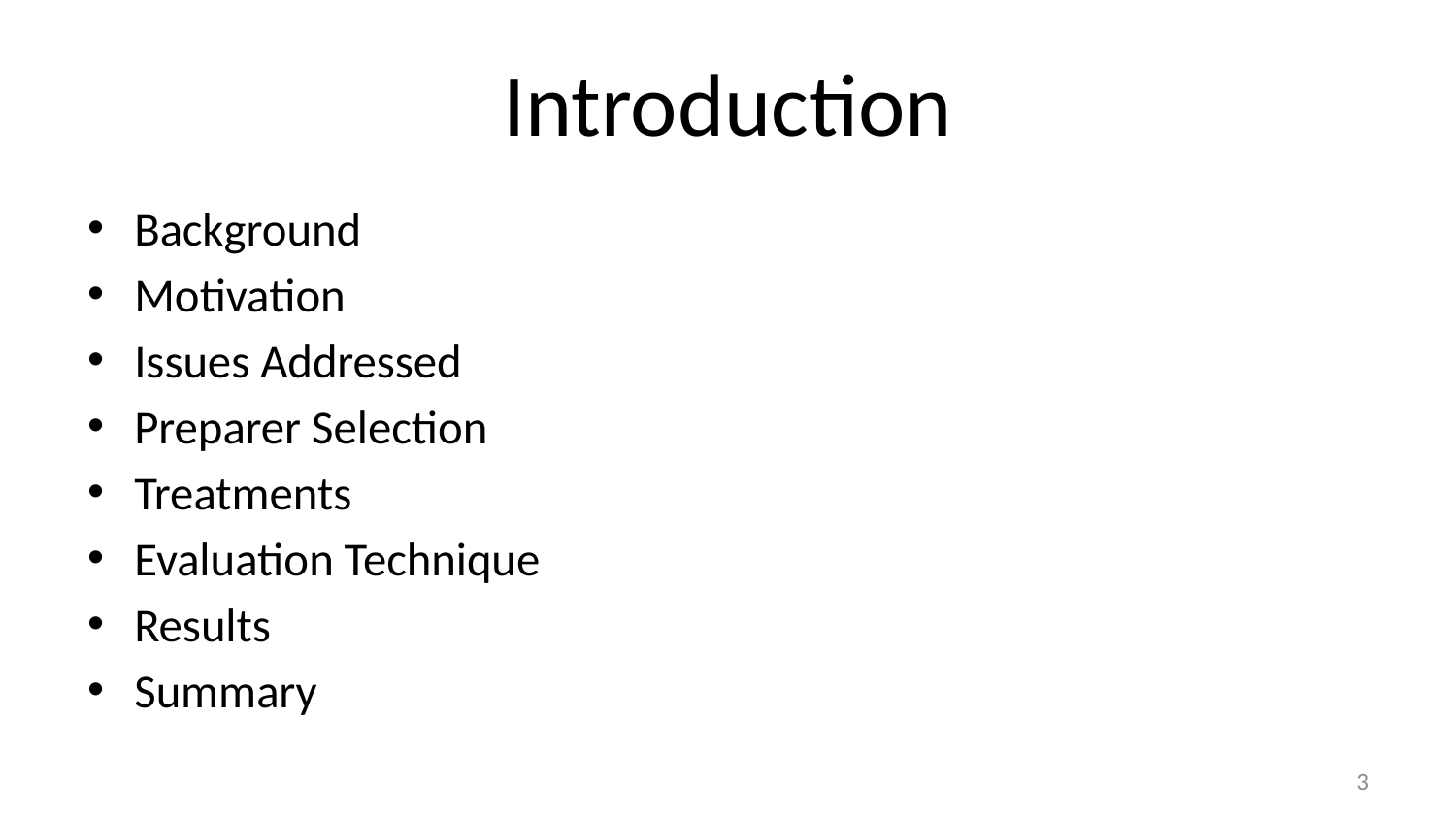

# Introduction
Background
Motivation
Issues Addressed
Preparer Selection
Treatments
Evaluation Technique
Results
Summary

3